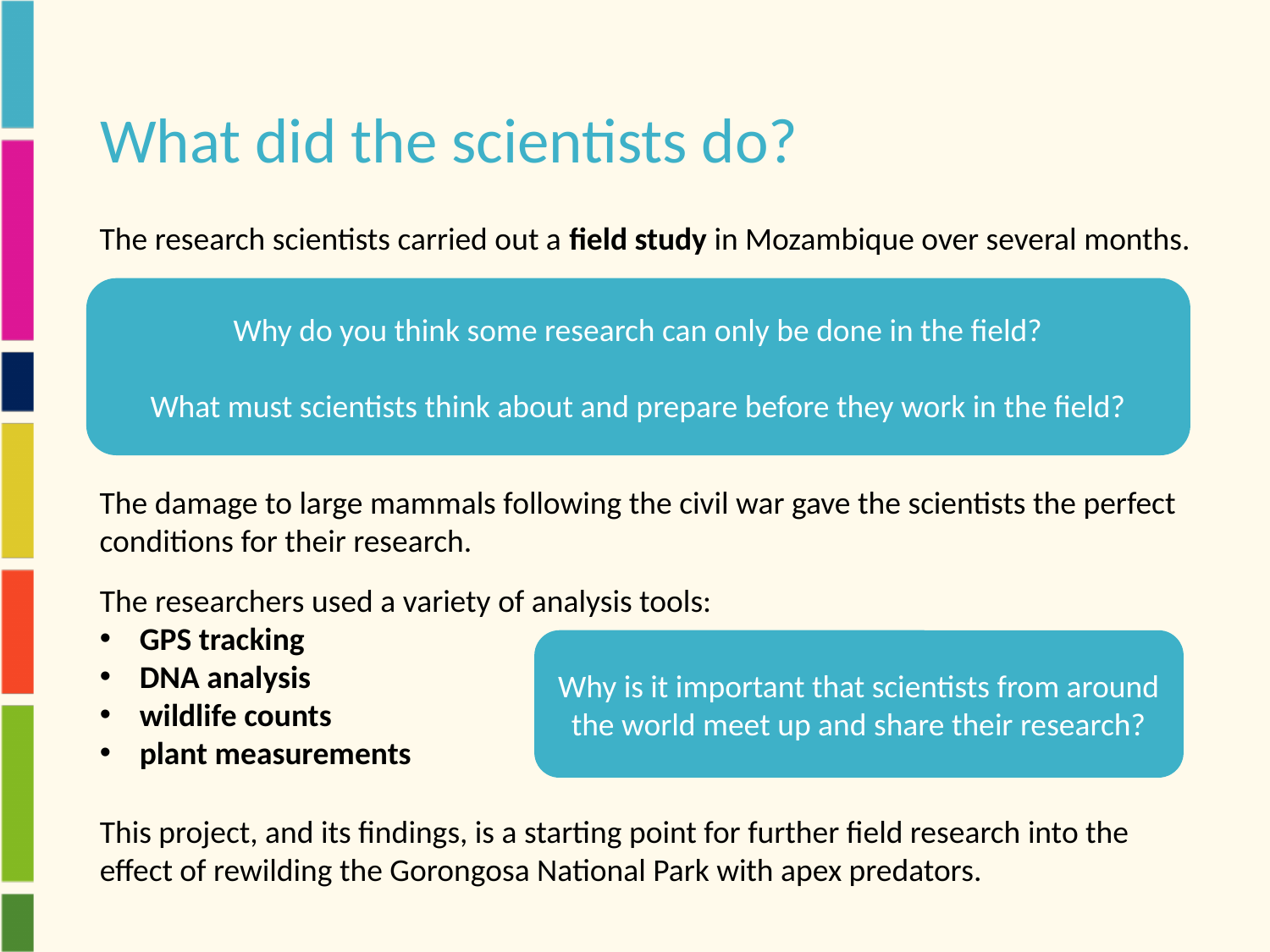

# What did the scientists do?
The research scientists carried out a field study in Mozambique over several months.
Why do you think some research can only be done in the field?

What must scientists think about and prepare before they work in the field?
The damage to large mammals following the civil war gave the scientists the perfect conditions for their research.
The researchers used a variety of analysis tools:
GPS tracking
DNA analysis
wildlife counts
plant measurements
Why is it important that scientists from around the world meet up and share their research?
This project, and its findings, is a starting point for further field research into the effect of rewilding the Gorongosa National Park with apex predators.